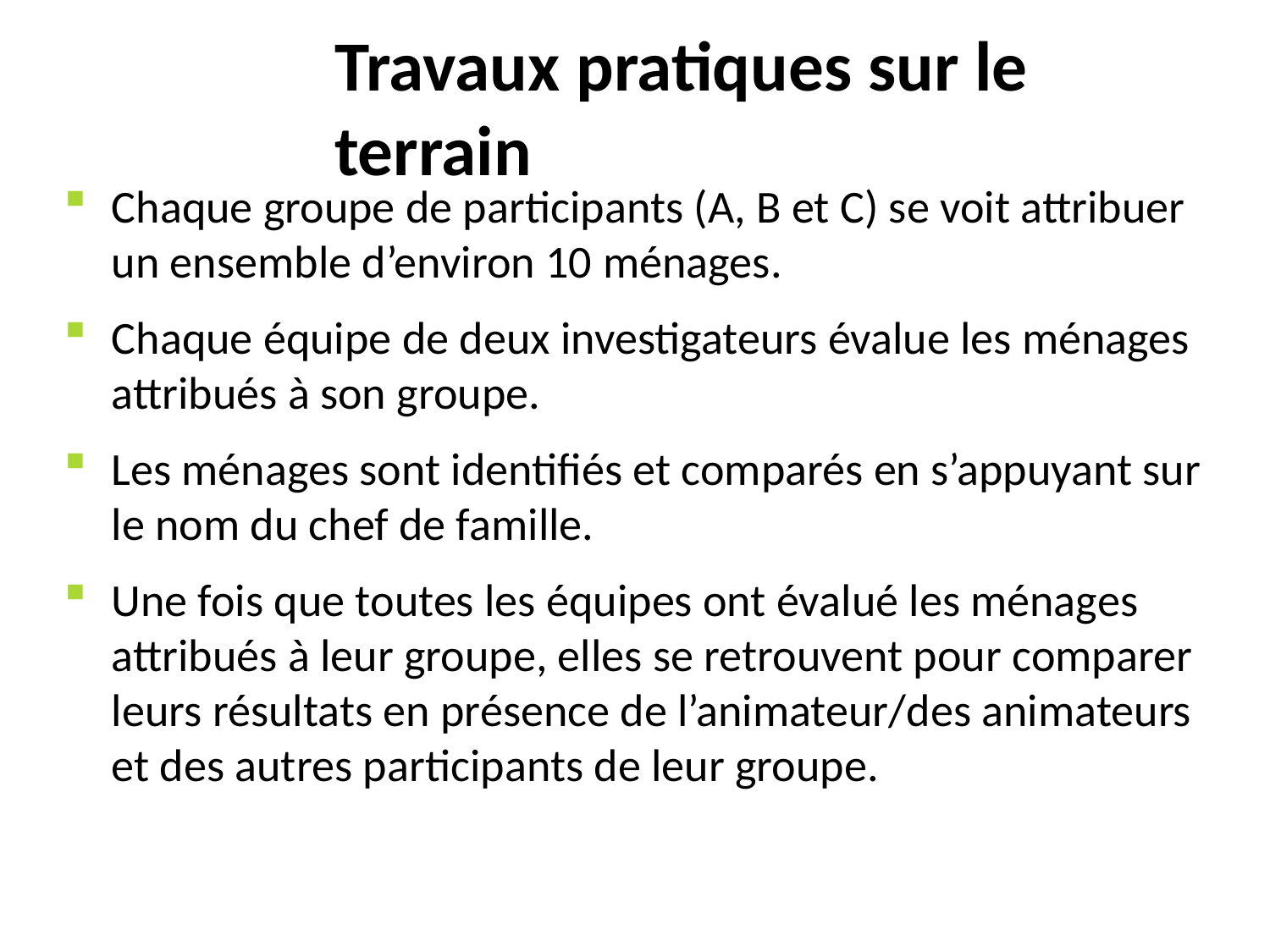

# Travaux pratiques sur le terrain
Chaque groupe de participants (A, B et C) se voit attribuer un ensemble d’environ 10 ménages.
Chaque équipe de deux investigateurs évalue les ménages attribués à son groupe.
Les ménages sont identifiés et comparés en s’appuyant sur le nom du chef de famille.
Une fois que toutes les équipes ont évalué les ménages attribués à leur groupe, elles se retrouvent pour comparer leurs résultats en présence de l’animateur/des animateurs et des autres participants de leur groupe.